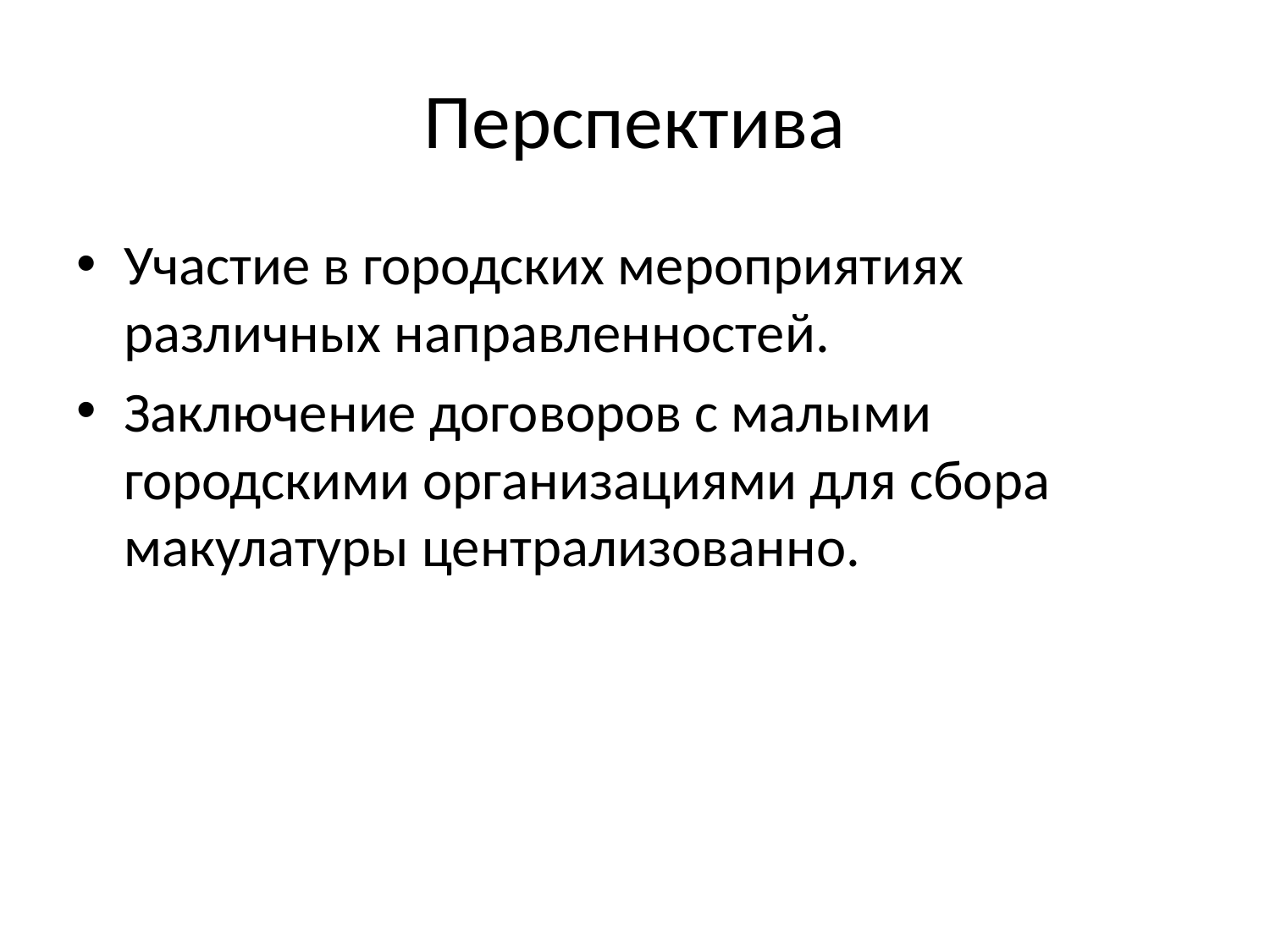

# Перспектива
Участие в городских мероприятиях различных направленностей.
Заключение договоров с малыми городскими организациями для сбора макулатуры централизованно.